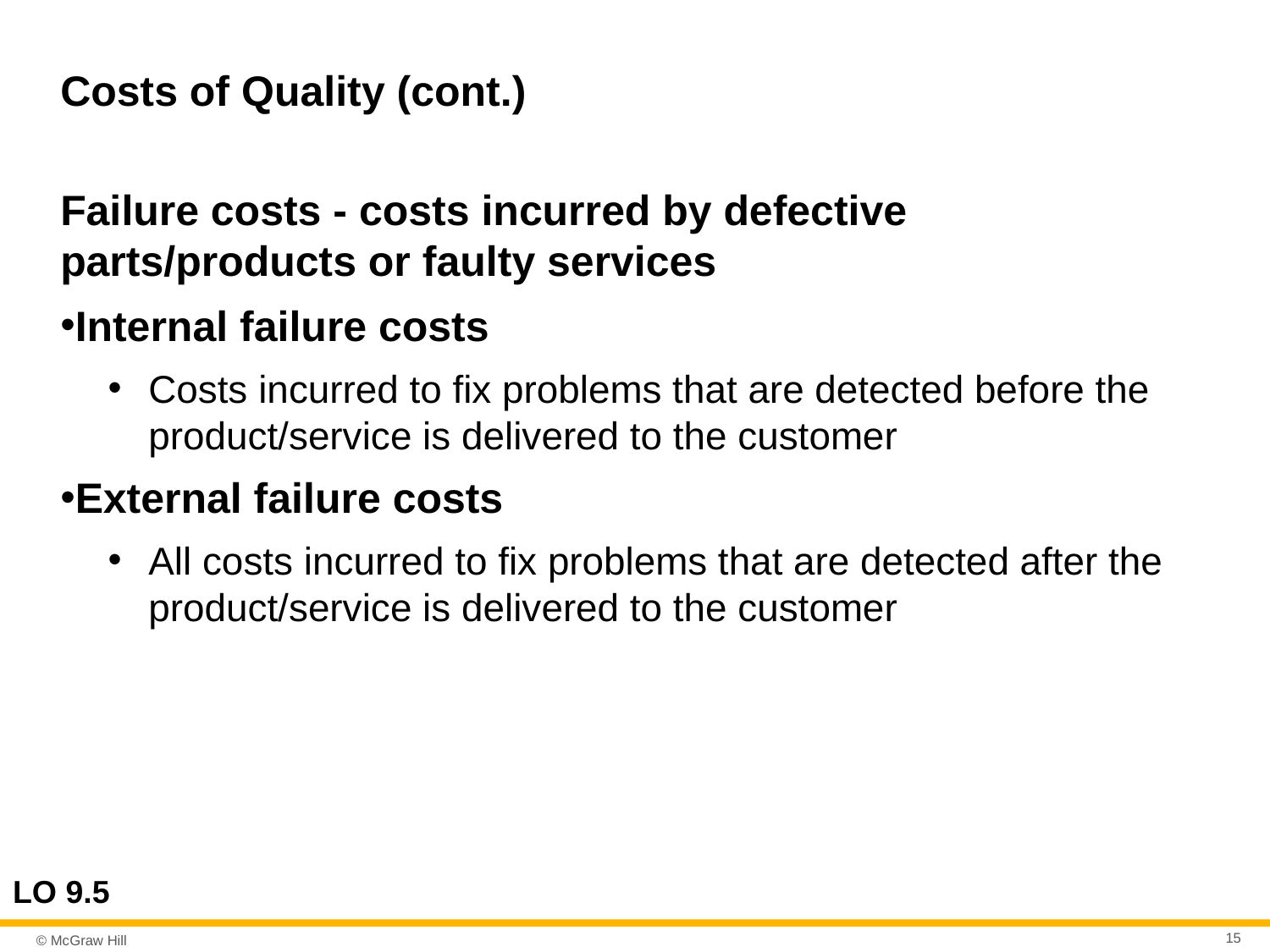

# Costs of Quality (cont.)
Failure costs - costs incurred by defective parts/products or faulty services
Internal failure costs
Costs incurred to fix problems that are detected before the product/service is delivered to the customer
External failure costs
All costs incurred to fix problems that are detected after the product/service is delivered to the customer
LO 9.5